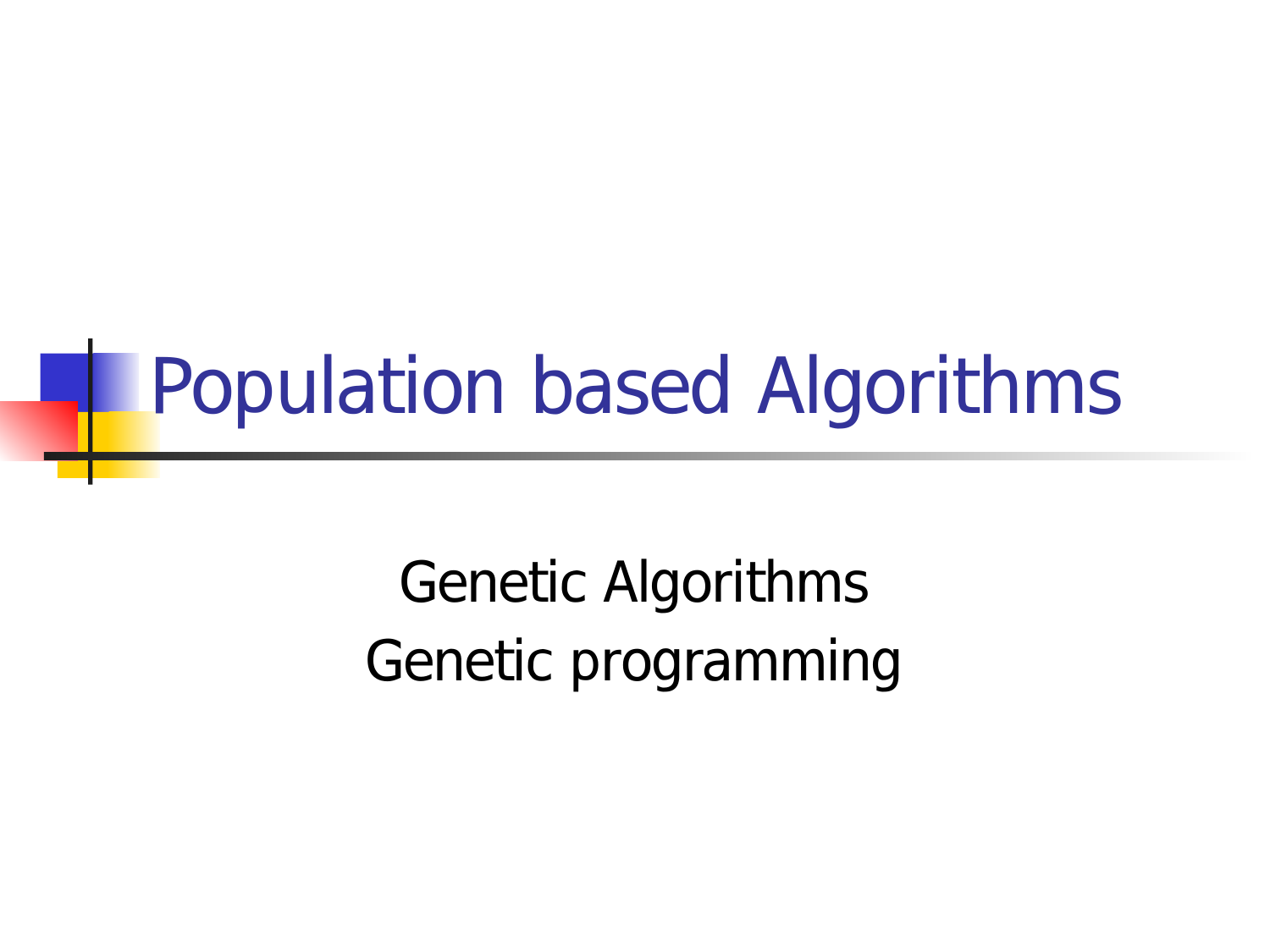

# Population based Algorithms
Genetic Algorithms
Genetic programming